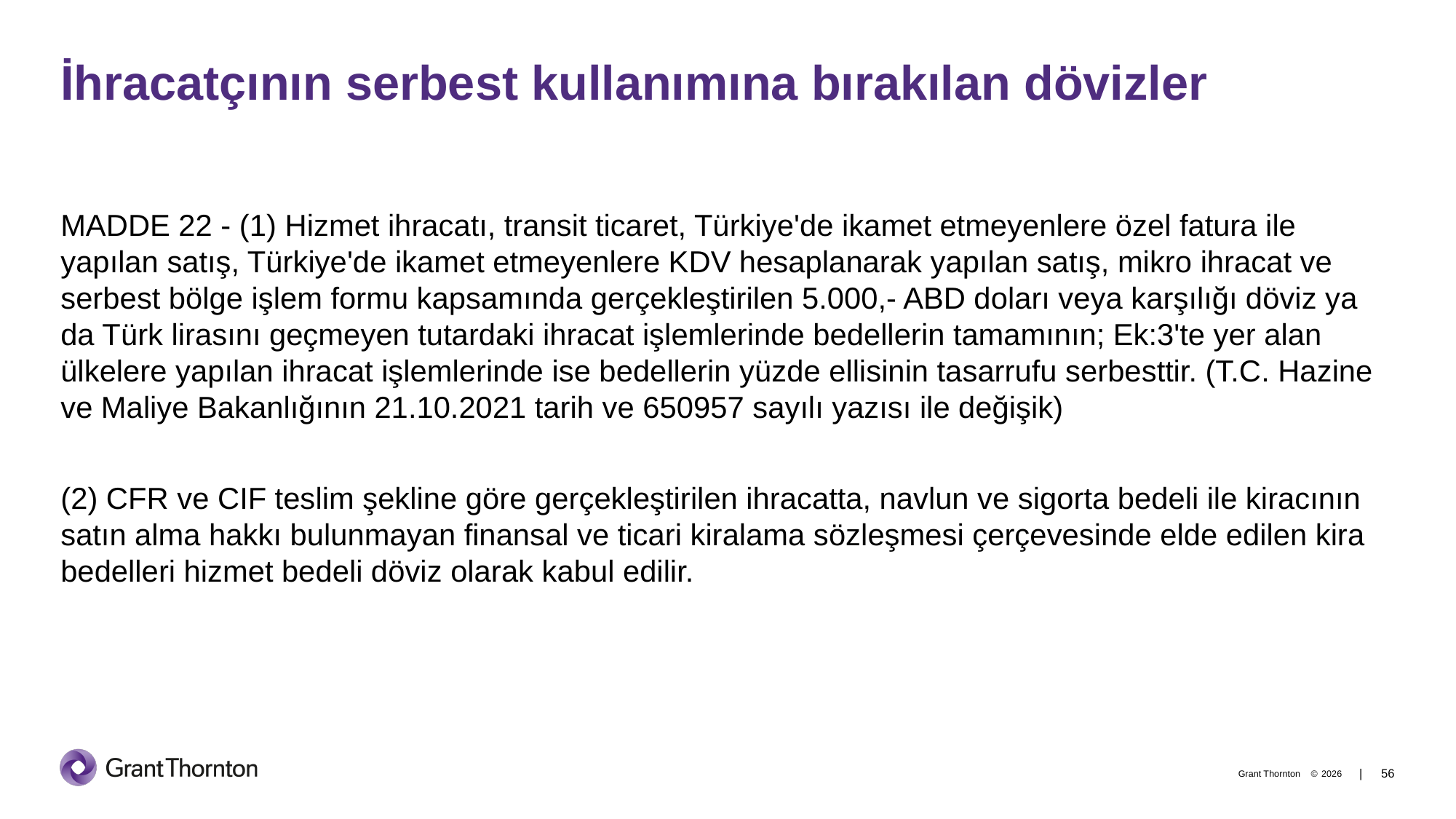

# İhracatçının serbest kullanımına bırakılan dövizler
MADDE 22 - (1) Hizmet ihracatı, transit ticaret, Türkiye'de ikamet etmeyenlere özel fatura ile yapılan satış, Türkiye'de ikamet etmeyenlere KDV hesaplanarak yapılan satış, mikro ihracat ve serbest bölge işlem formu kapsamında gerçekleştirilen 5.000,- ABD doları veya karşılığı döviz ya da Türk lirasını geçmeyen tutardaki ihracat işlemlerinde bedellerin tamamının; Ek:3'te yer alan ülkelere yapılan ihracat işlemlerinde ise bedellerin yüzde ellisinin tasarrufu serbesttir. (T.C. Hazine ve Maliye Bakanlığının 21.10.2021 tarih ve 650957 sayılı yazısı ile değişik)

(2) CFR ve CIF teslim şekline göre gerçekleştirilen ihracatta, navlun ve sigorta bedeli ile kiracının satın alma hakkı bulunmayan finansal ve ticari kiralama sözleşmesi çerçevesinde elde edilen kira bedelleri hizmet bedeli döviz olarak kabul edilir.
56